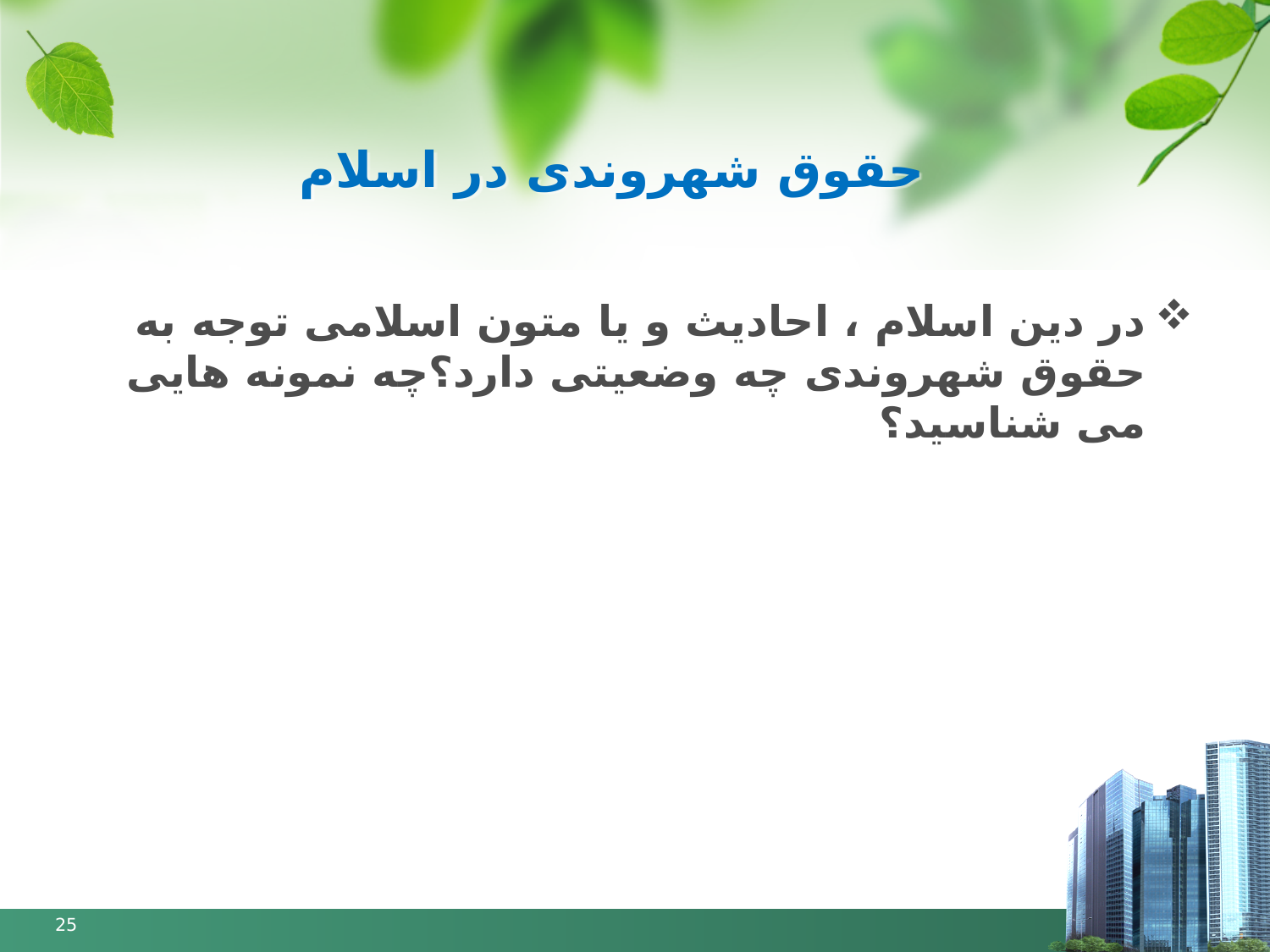

# حقوق شهروندی در اسلام

در دین اسلام ، احادیث و یا متون اسلامی توجه به حقوق شهروندی چه وضعیتی دارد؟چه نمونه هایی می شناسید؟

25